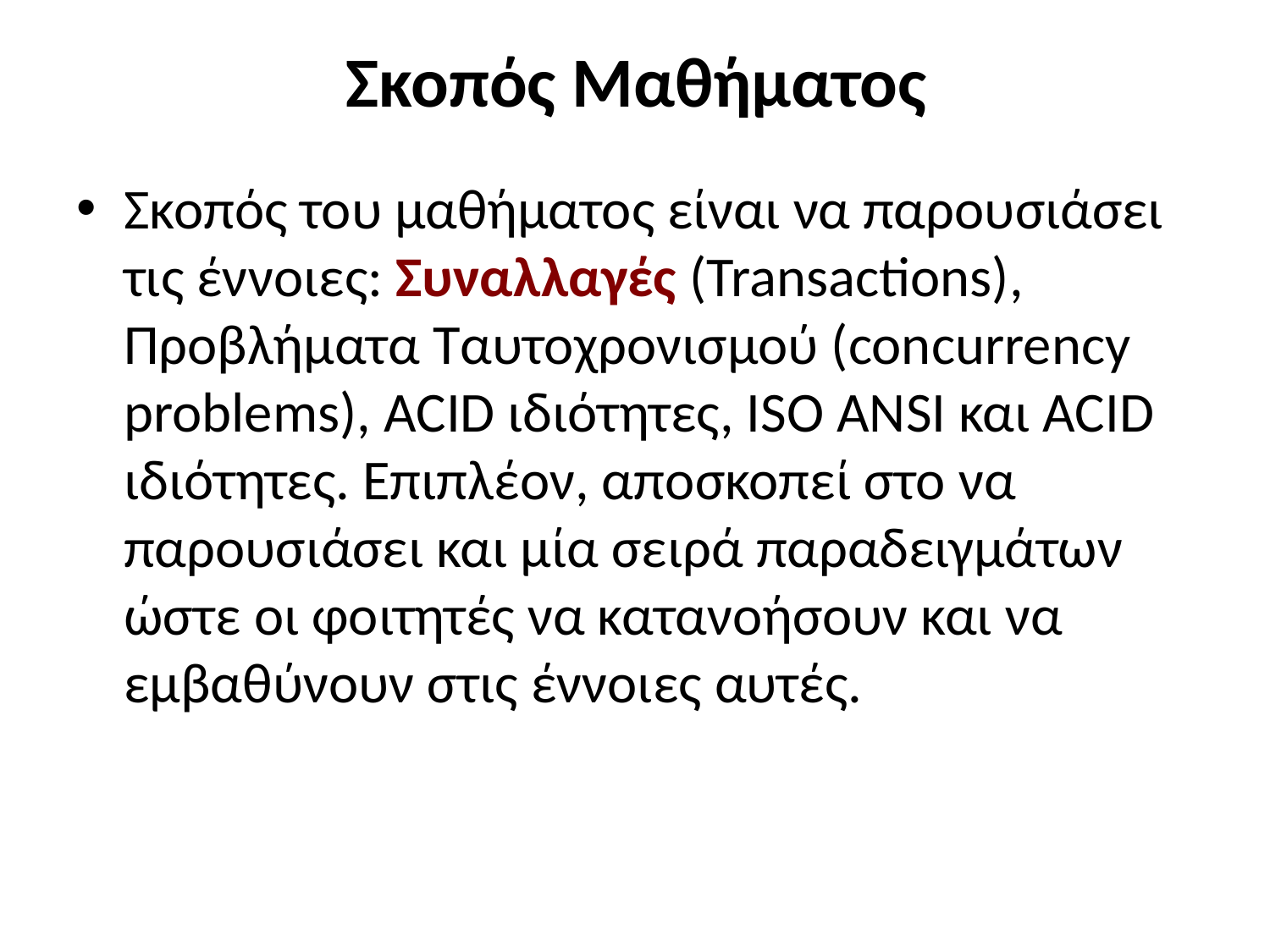

# Σκοπός Μαθήματος
Σκοπός του μαθήματος είναι να παρουσιάσει τις έννοιες: Συναλλαγές (Transactions), Προβλήματα Ταυτοχρονισμού (concurrency problems), ACID ιδιότητες, ISO ANSI και ACID ιδιότητες. Επιπλέον, αποσκοπεί στο να παρουσιάσει και μία σειρά παραδειγμάτων ώστε οι φοιτητές να κατανοήσουν και να εμβαθύνουν στις έννοιες αυτές.